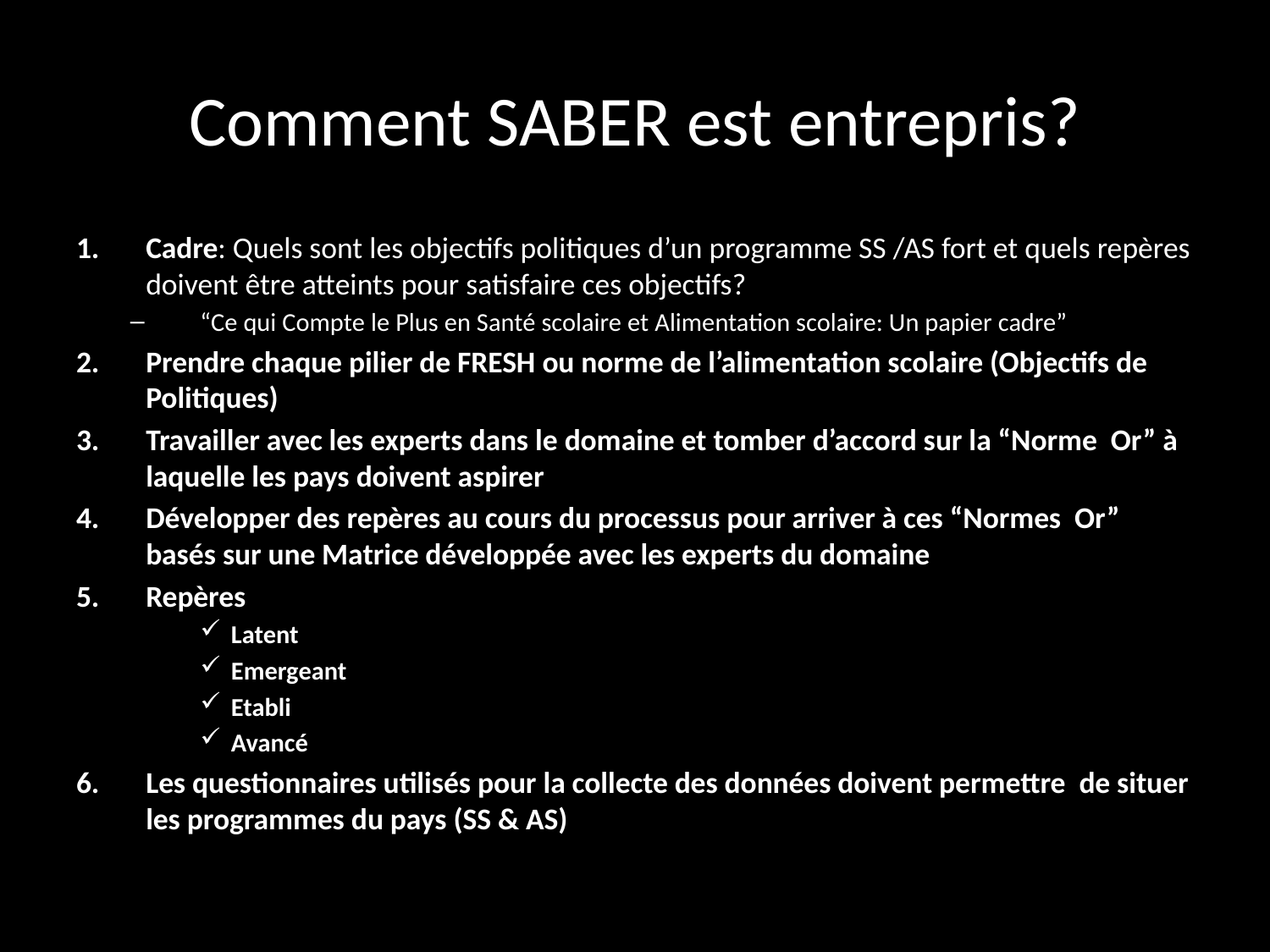

# Comment SABER est entrepris?
Cadre: Quels sont les objectifs politiques d’un programme SS /AS fort et quels repères doivent être atteints pour satisfaire ces objectifs?
“Ce qui Compte le Plus en Santé scolaire et Alimentation scolaire: Un papier cadre”
Prendre chaque pilier de FRESH ou norme de l’alimentation scolaire (Objectifs de Politiques)
Travailler avec les experts dans le domaine et tomber d’accord sur la “Norme  Or” à laquelle les pays doivent aspirer
Développer des repères au cours du processus pour arriver à ces “Normes  Or” basés sur une Matrice développée avec les experts du domaine
Repères
Latent
Emergeant
Etabli
Avancé
Les questionnaires utilisés pour la collecte des données doivent permettre  de situer les programmes du pays (SS & AS)